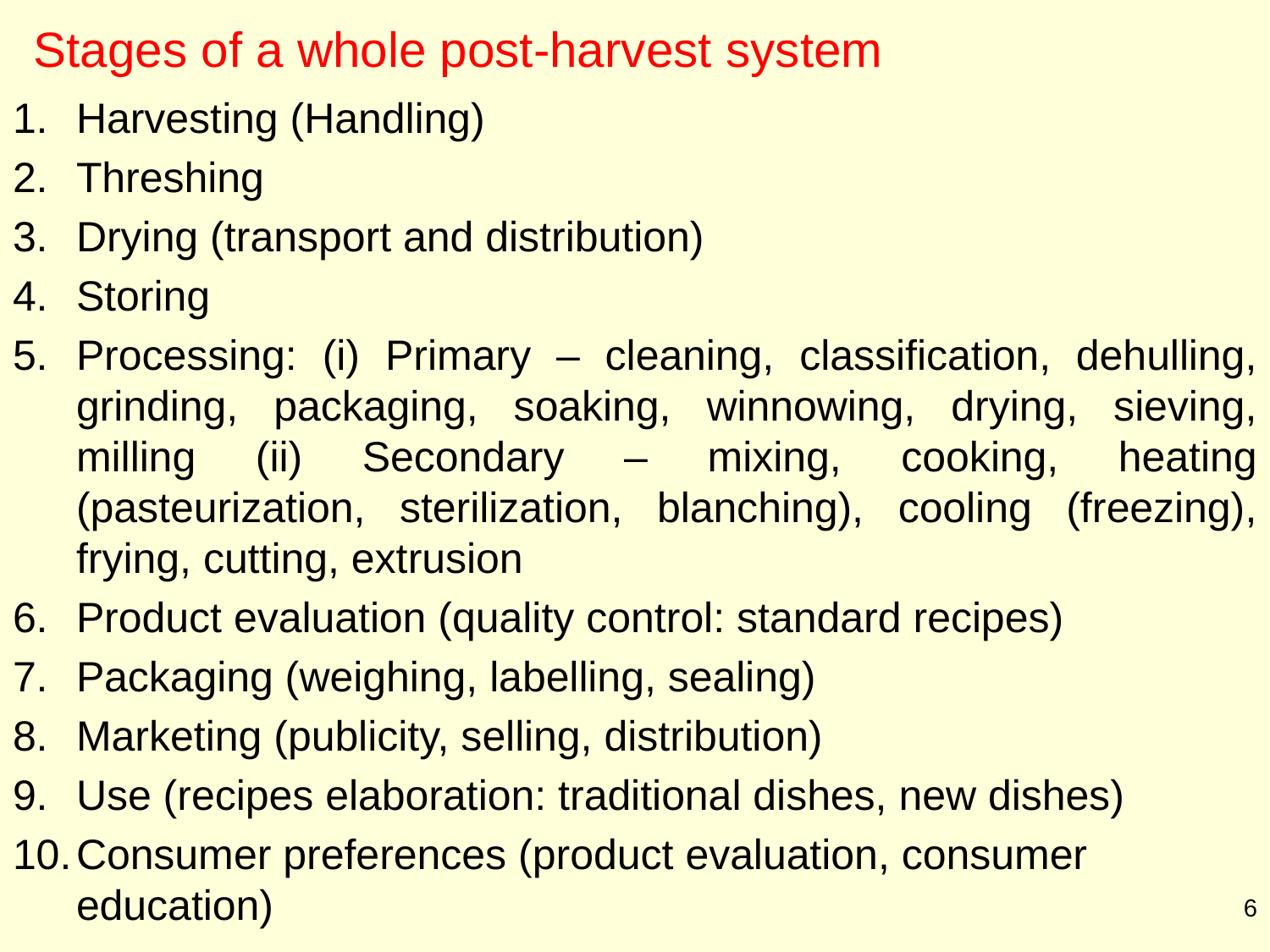

# Stages of a whole post-harvest system
Harvesting (Handling)
Threshing
Drying (transport and distribution)
Storing
Processing: (i) Primary – cleaning, classification, dehulling, grinding, packaging, soaking, winnowing, drying, sieving, milling (ii) Secondary – mixing, cooking, heating (pasteurization, sterilization, blanching), cooling (freezing), frying, cutting, extrusion
Product evaluation (quality control: standard recipes)
Packaging (weighing, labelling, sealing)
Marketing (publicity, selling, distribution)
Use (recipes elaboration: traditional dishes, new dishes)
Consumer preferences (product evaluation, consumer education)

6